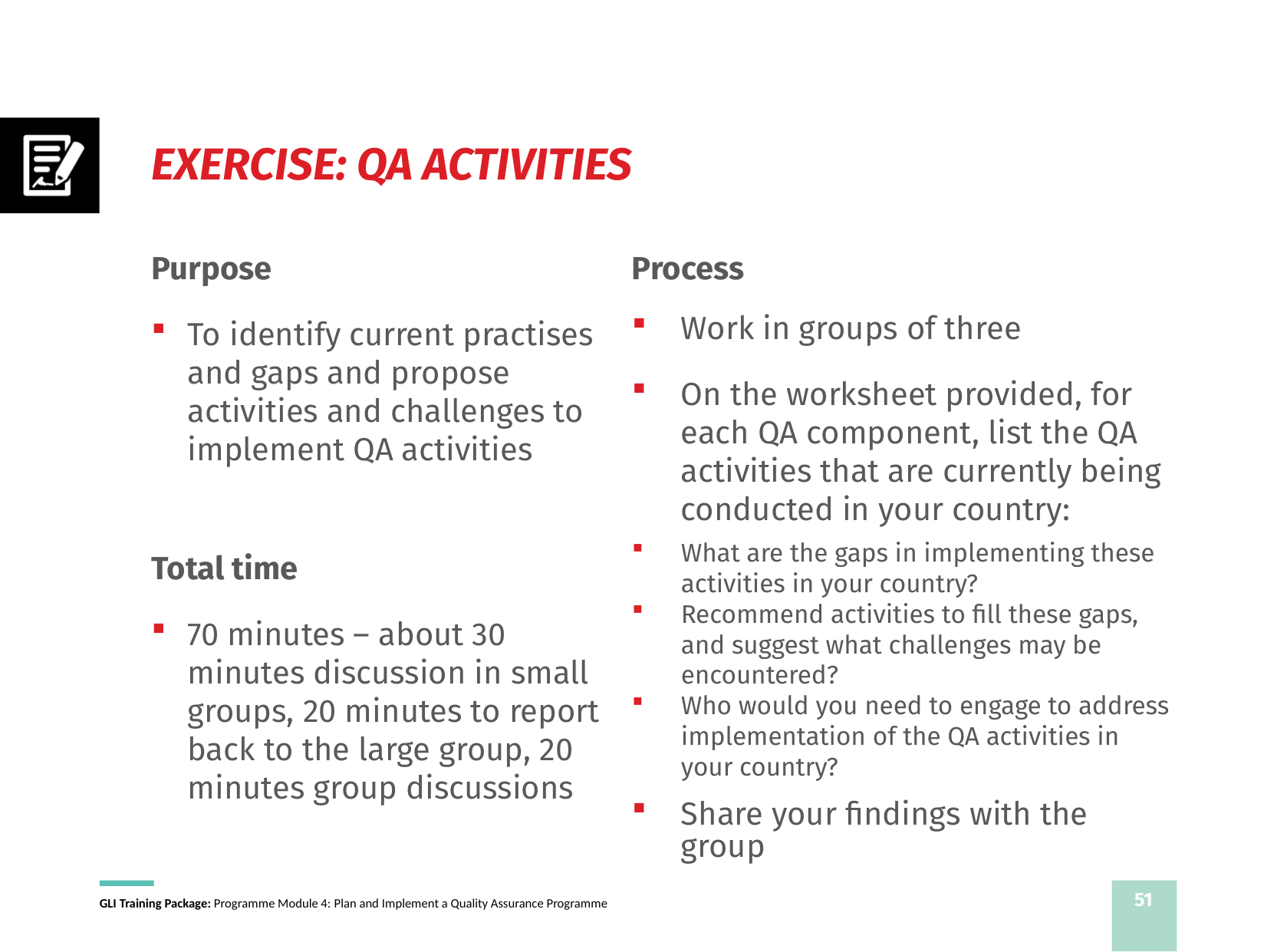

# EXERCISE: QA ACTIVITIES
Purpose
To identify current practises and gaps and propose activities and challenges to implement QA activities

Total time
70 minutes – about 30 minutes discussion in small groups, 20 minutes to report back to the large group, 20 minutes group discussions
Process
Work in groups of three
On the worksheet provided, for each QA component, list the QA activities that are currently being conducted in your country:
What are the gaps in implementing these activities in your country?
Recommend activities to fill these gaps, and suggest what challenges may be encountered?
Who would you need to engage to address implementation of the QA activities in your country?
Share your findings with the group